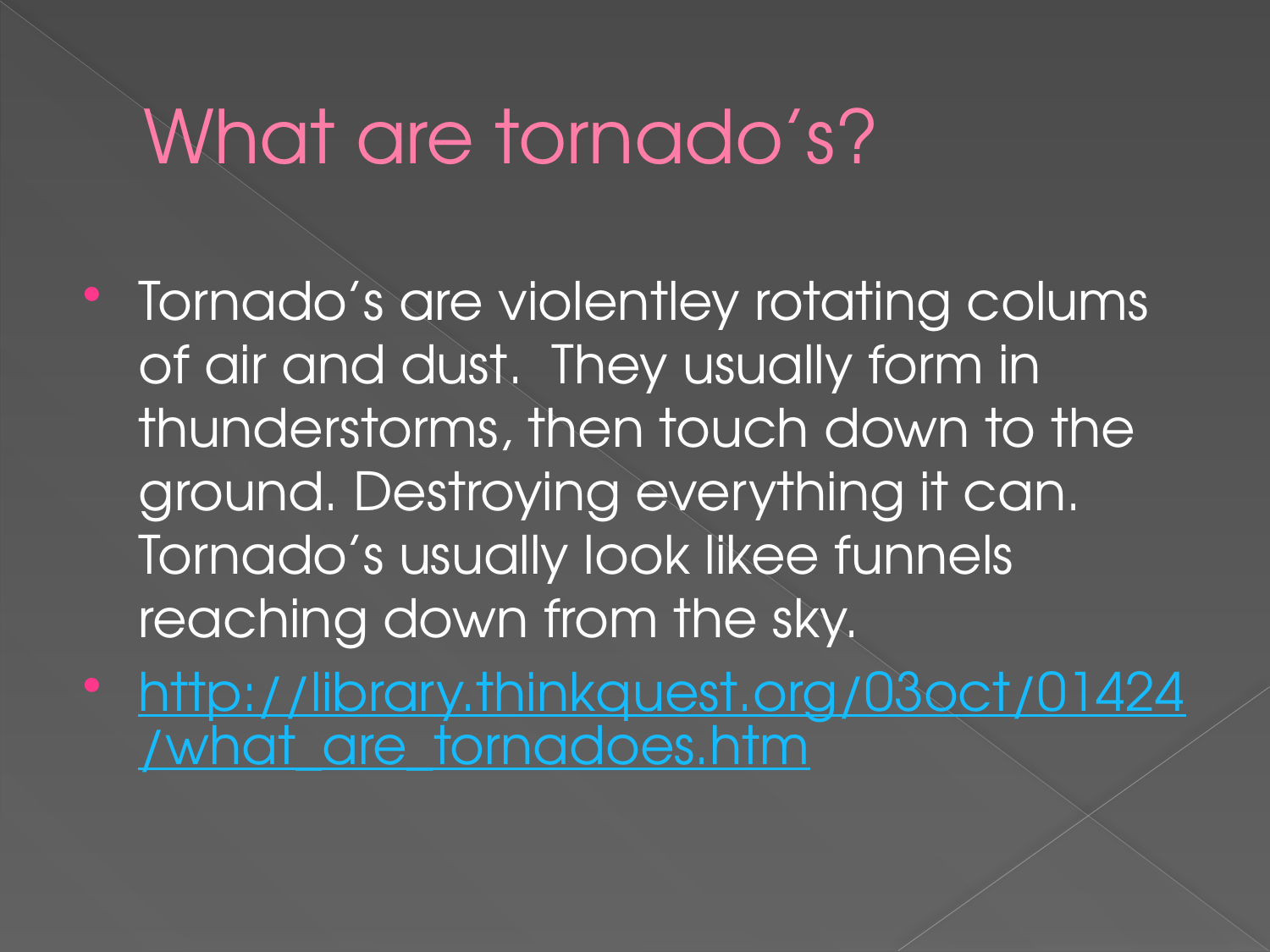

# What are tornado’s?
Tornado’s are violentley rotating colums of air and dust.  They usually form in thunderstorms, then touch down to the ground. Destroying everything it can. Tornado’s usually look likee funnels reaching down from the sky.
http://library.thinkquest.org/03oct/01424/what_are_tornadoes.htm